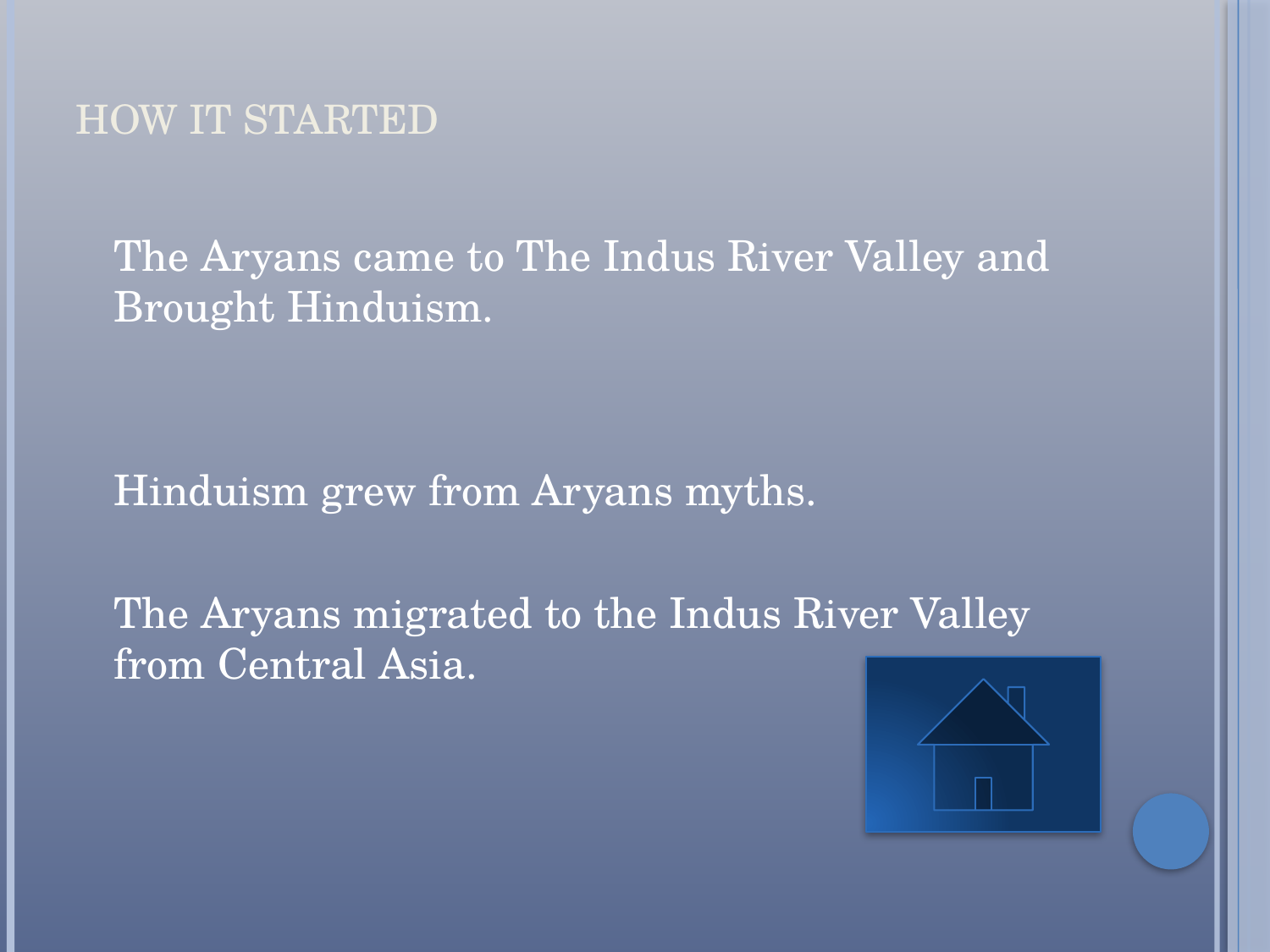

# How it started
	The Aryans came to The Indus River Valley and Brought Hinduism.

	Hinduism grew from Aryans myths.

	The Aryans migrated to the Indus River Valley from Central Asia.